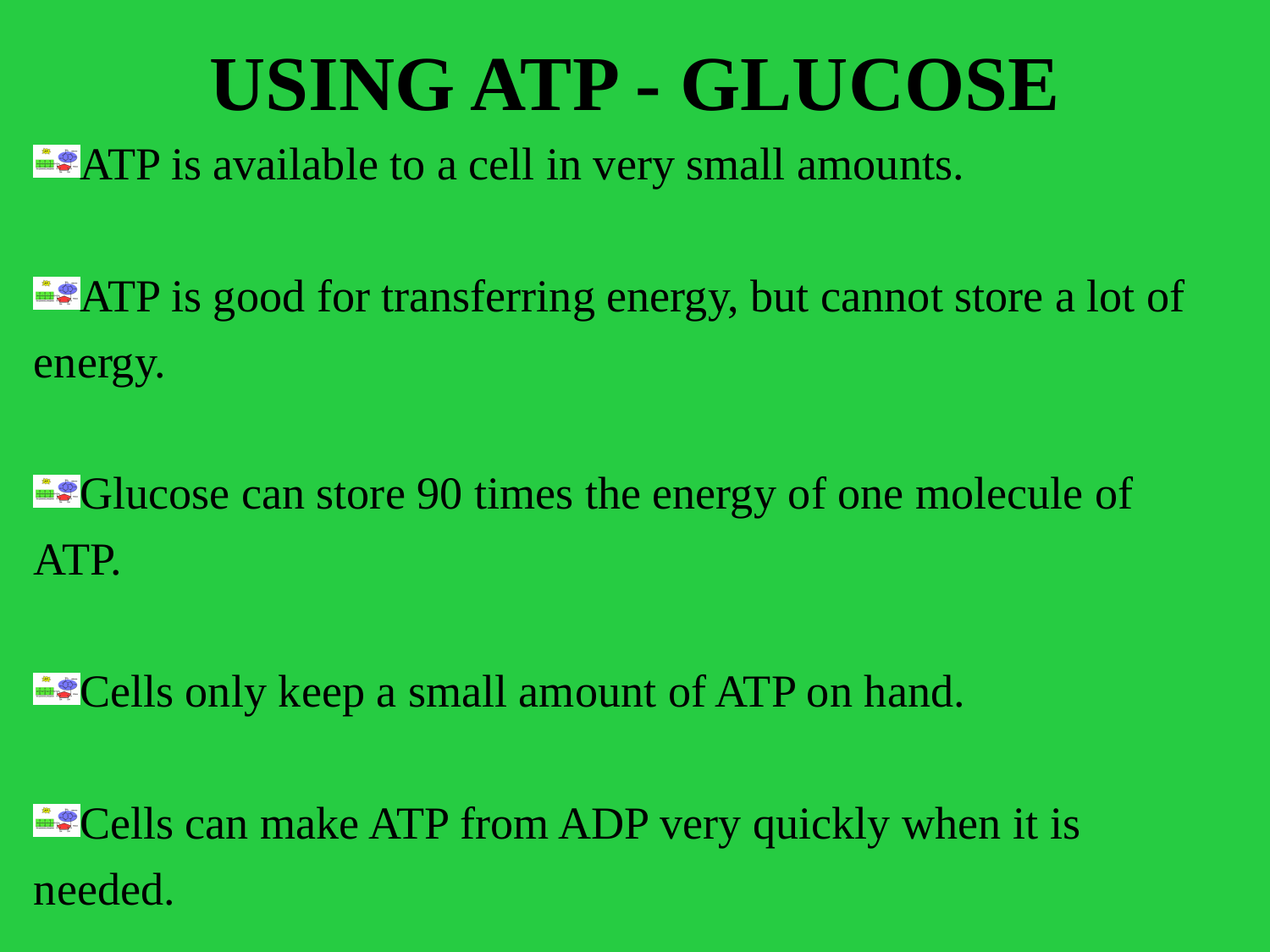

# USING ATP - GLUCOSE
ATP is available to a cell in very small amounts.

ATP is good for transferring energy, but cannot store a lot of energy.

Glucose can store 90 times the energy of one molecule of ATP.

Cells only keep a small amount of ATP on hand.

Cells can make ATP from ADP very quickly when it is needed.